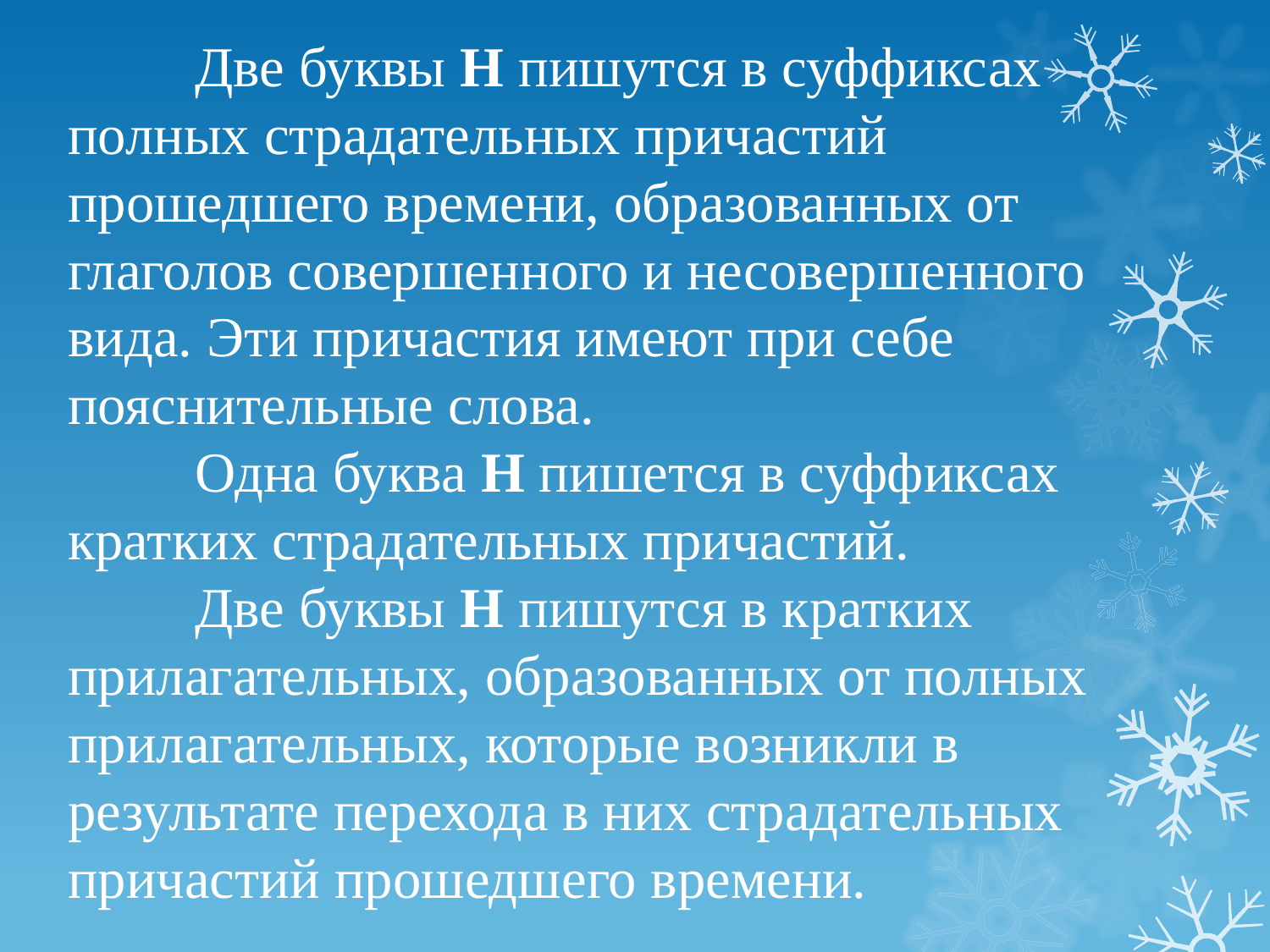

# Две буквы Н пишутся в суффиксах полных страдательных причастий прошедшего времени, образованных от глаголов совершенного и несовершенного вида. Эти причастия имеют при себе пояснительные слова. Одна буква Н пишется в суффиксах кратких страдательных причастий. Две буквы Н пишутся в кратких прилагательных, образованных от полных прилагательных, которые возникли в результате перехода в них страдательных причастий прошедшего времени.